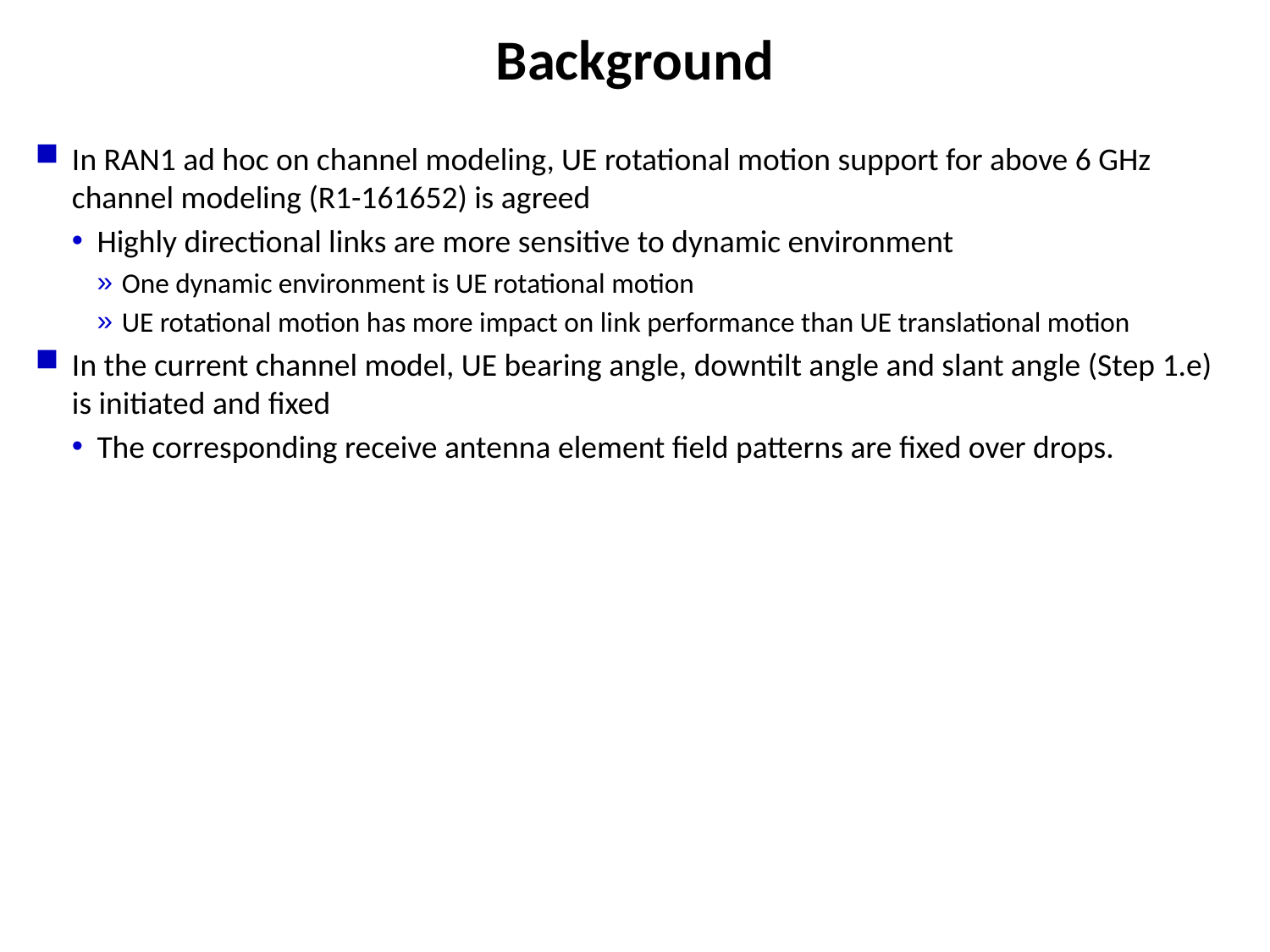

# Background
In RAN1 ad hoc on channel modeling, UE rotational motion support for above 6 GHz channel modeling (R1-161652) is agreed
Highly directional links are more sensitive to dynamic environment
One dynamic environment is UE rotational motion
UE rotational motion has more impact on link performance than UE translational motion
In the current channel model, UE bearing angle, downtilt angle and slant angle (Step 1.e) is initiated and fixed
The corresponding receive antenna element field patterns are fixed over drops.